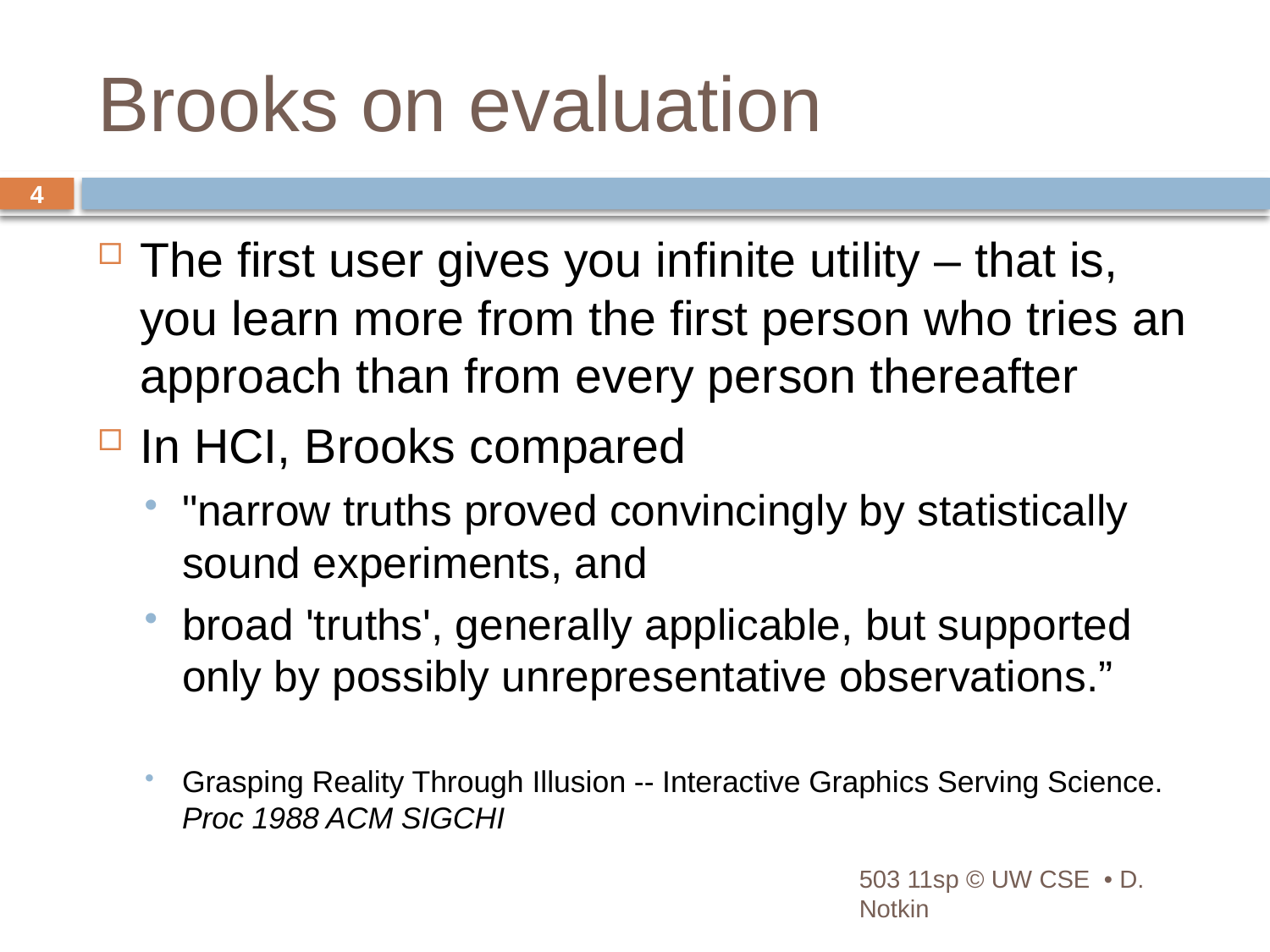

# Brooks on evaluation
4
The first user gives you infinite utility – that is, you learn more from the first person who tries an approach than from every person thereafter
In HCI, Brooks compared
"narrow truths proved convincingly by statistically sound experiments, and
broad 'truths', generally applicable, but supported only by possibly unrepresentative observations.”
Grasping Reality Through Illusion -- Interactive Graphics Serving Science. Proc 1988 ACM SIGCHI
503 11sp © UW CSE  • D. Notkin